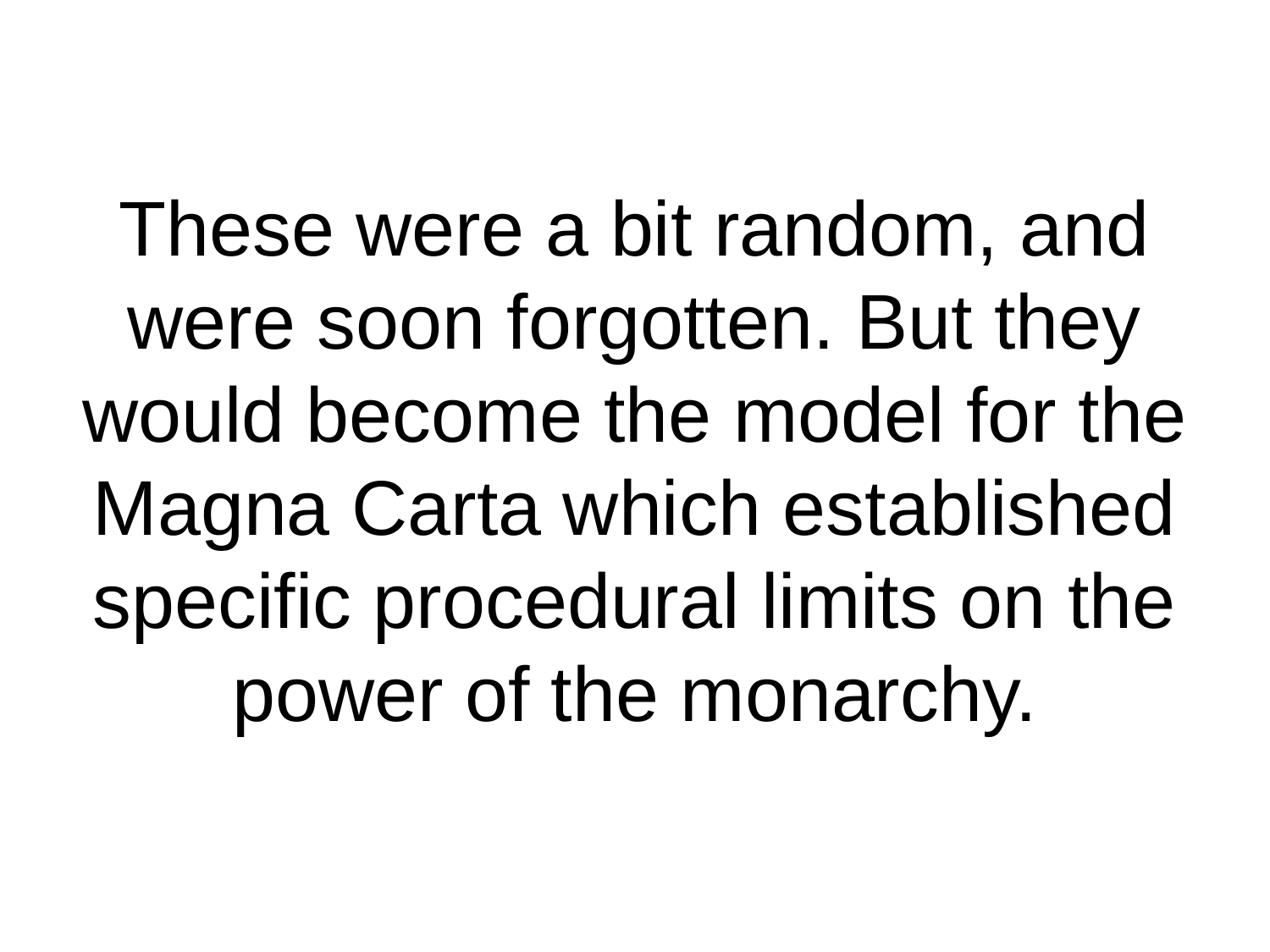

# These were a bit random, and were soon forgotten. But they would become the model for the Magna Carta which established specific procedural limits on the power of the monarchy.